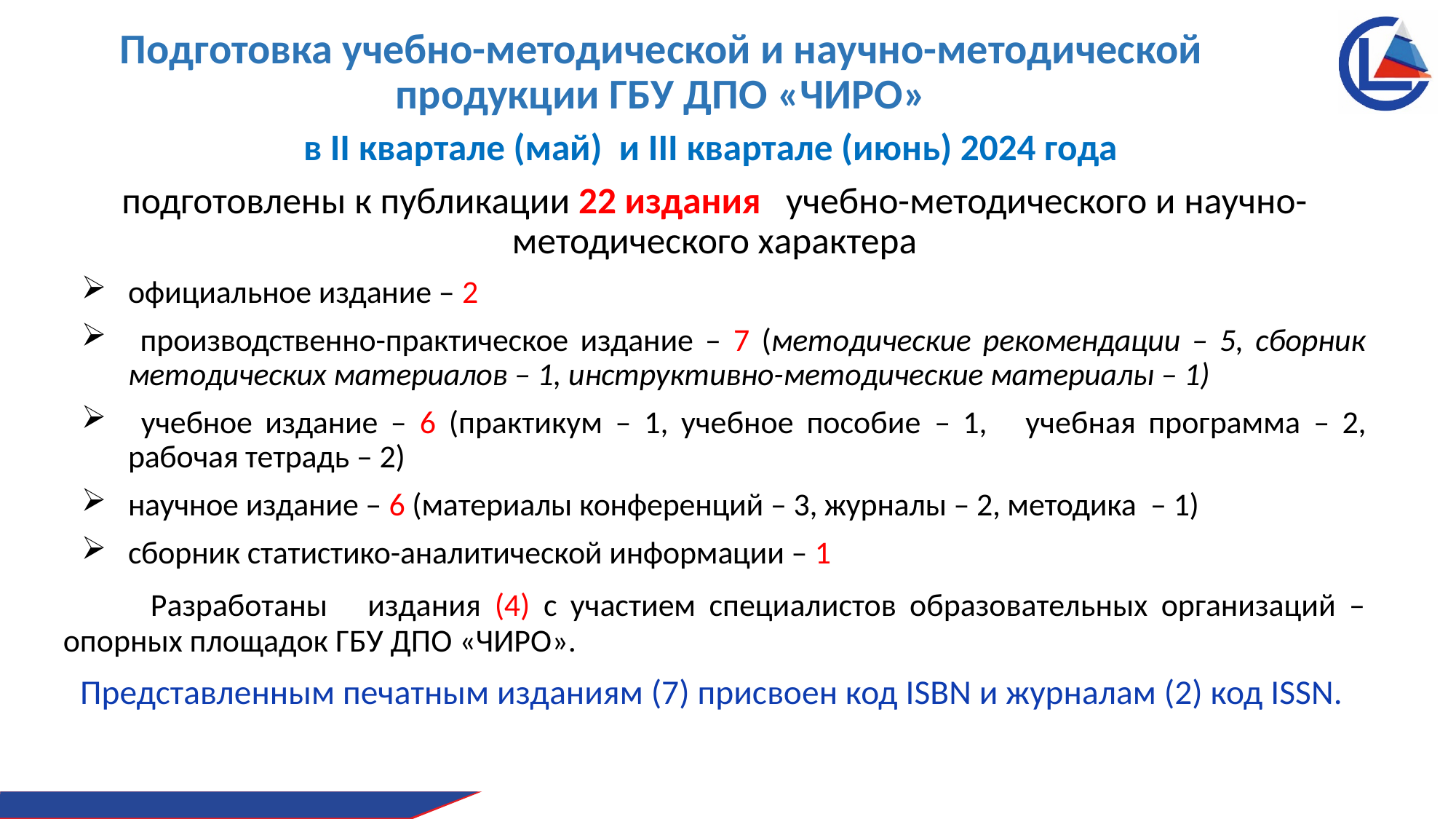

# Подготовка учебно-методической и научно-методической продукции ГБУ ДПО «ЧИРО»
в II квартале (май)  и III квартале (июнь) 2024 года
подготовлены к публикации 22 издания   учебно-методического и научно-методического характера
официальное издание – 2
 производственно-практическое издание – 7 (методические рекомендации – 5, сборник методических материалов – 1, инструктивно-методические материалы – 1)
 учебное издание – 6 (практикум – 1, учебное пособие – 1,   учебная программа – 2, рабочая тетрадь – 2)
научное издание – 6 (материалы конференций – 3, журналы – 2, методика  – 1)
сборник статистико-аналитической информации – 1
      Разработаны   издания (4) с участием специалистов образовательных организаций – опорных площадок ГБУ ДПО «ЧИРО».
  Представленным печатным изданиям (7) присвоен код ISBN и журналам (2) код ISSN.